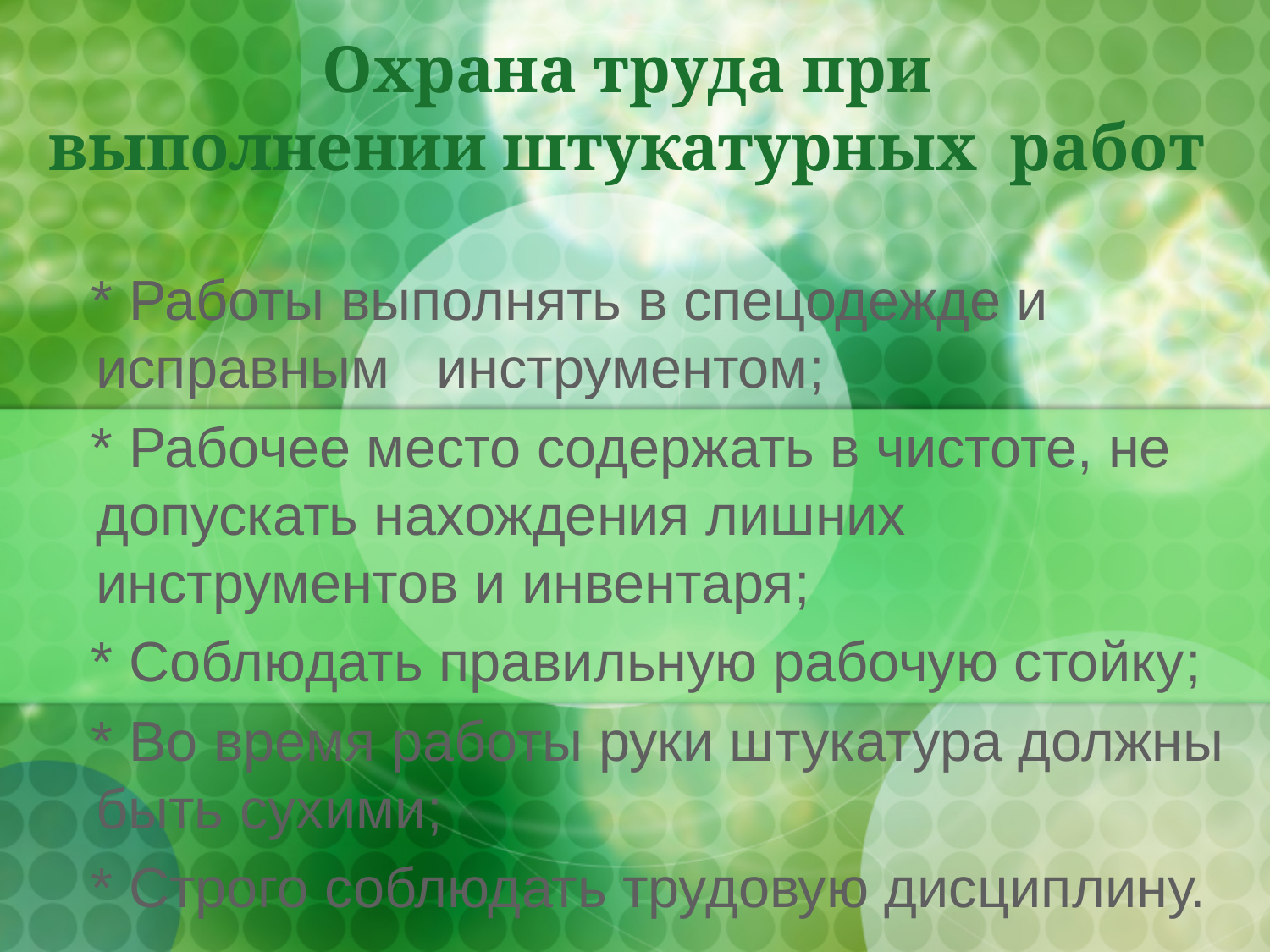

# Охрана труда при выполнении штукатурных  работ

   * Работы выполнять в спецодежде и исправным   инструментом;
   * Рабочее место содержать в чистоте, не допускать нахождения лишних инструментов и инвентаря;
   * Соблюдать правильную рабочую стойку;
   * Во время работы руки штукатура должны быть сухими;
   * Строго соблюдать трудовую дисциплину.